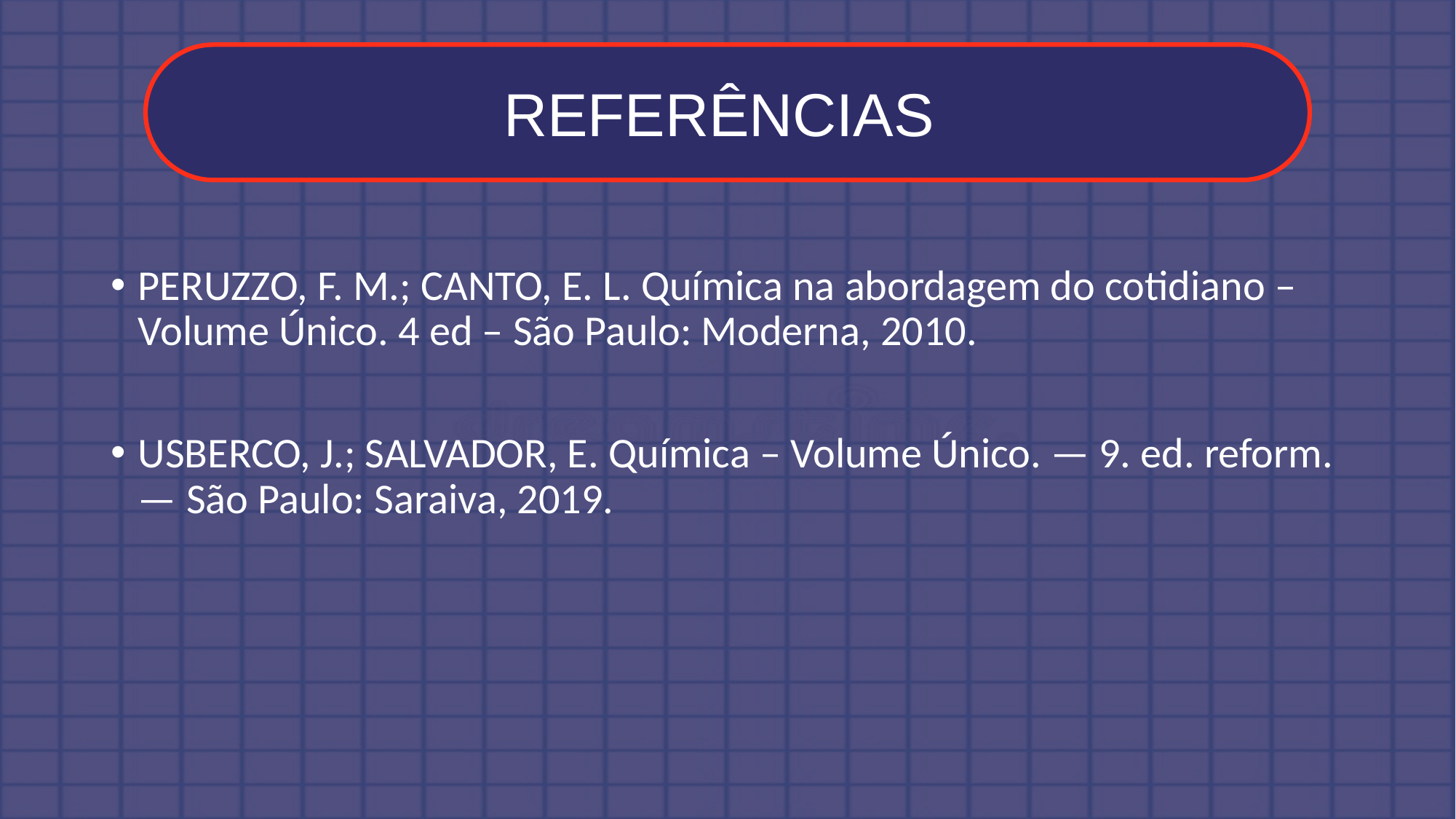

REFERÊNCIAS
PERUZZO, F. M.; CANTO, E. L. Química na abordagem do cotidiano – Volume Único. 4 ed – São Paulo: Moderna, 2010.

USBERCO, J.; SALVADOR, E. Química – Volume Único. — 9. ed. reform. — São Paulo: Saraiva, 2019.